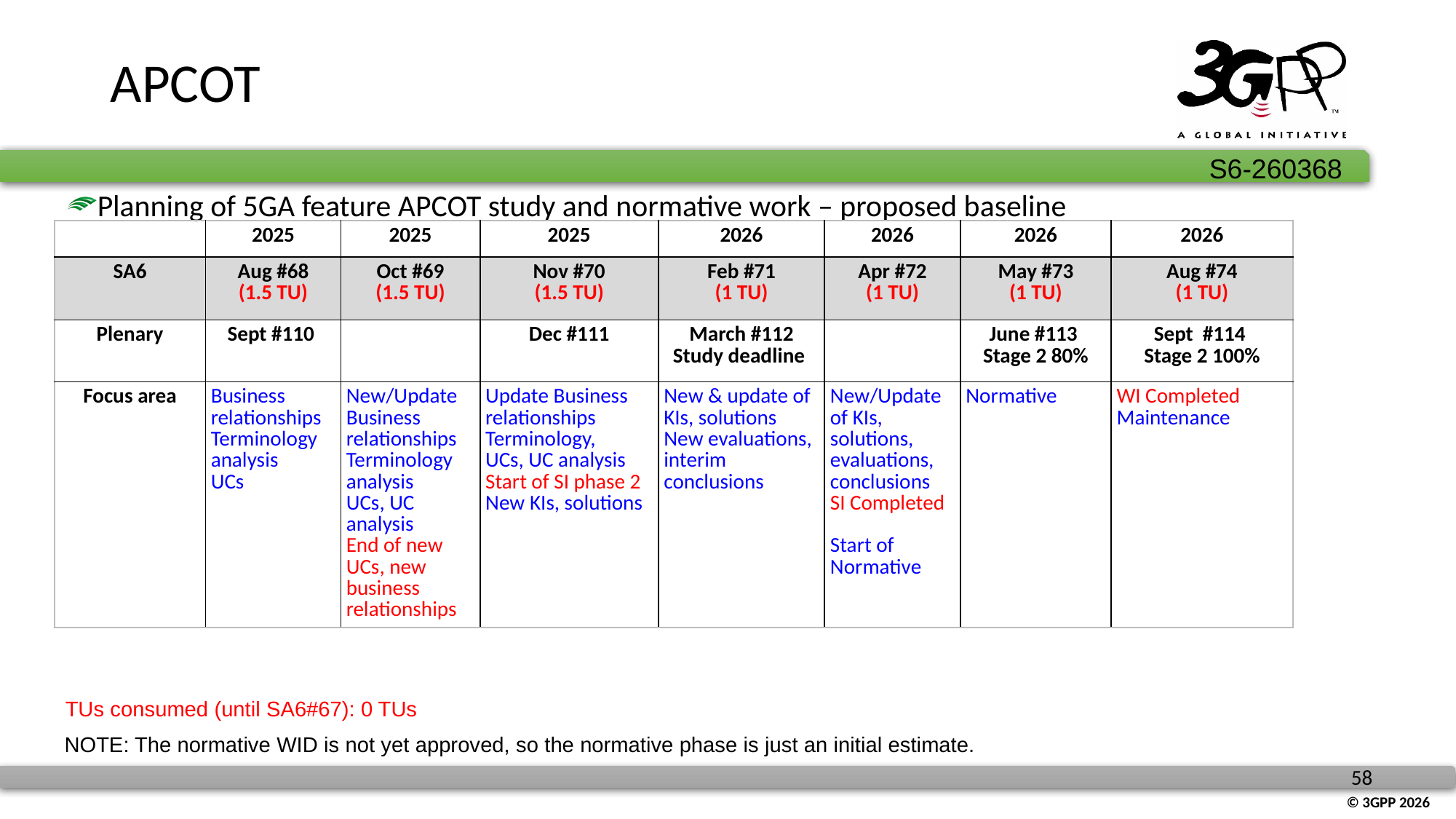

# APCOT
Planning of 5GA feature APCOT study and normative work – proposed baseline
|  | 2025 | 2025 | 2025 | 2026 | 2026 | 2026 | 2026 |
| --- | --- | --- | --- | --- | --- | --- | --- |
| SA6 | Aug #68 (1.5 TU) | Oct #69 (1.5 TU) | Nov #70 (1.5 TU) | Feb #71 (1 TU) | Apr #72 (1 TU) | May #73 (1 TU) | Aug #74 (1 TU) |
| Plenary | Sept #110 |  | Dec #111 | March #112 Study deadline |  | June #113  Stage 2 80% | Sept #114  Stage 2 100% |
| Focus area | Business relationships Terminology analysis UCs | New/Update Business relationships Terminology analysis UCs, UC analysis End of new UCs, new business relationships | Update Business relationships Terminology, UCs, UC analysis Start of SI phase 2 New KIs, solutions | New & update of KIs, solutions New evaluations, interim conclusions | New/Update of KIs, solutions, evaluations, conclusions SI Completed Start of Normative | Normative | WI Completed Maintenance |
TUs consumed (until SA6#67): 0 TUs
NOTE: The normative WID is not yet approved, so the normative phase is just an initial estimate.